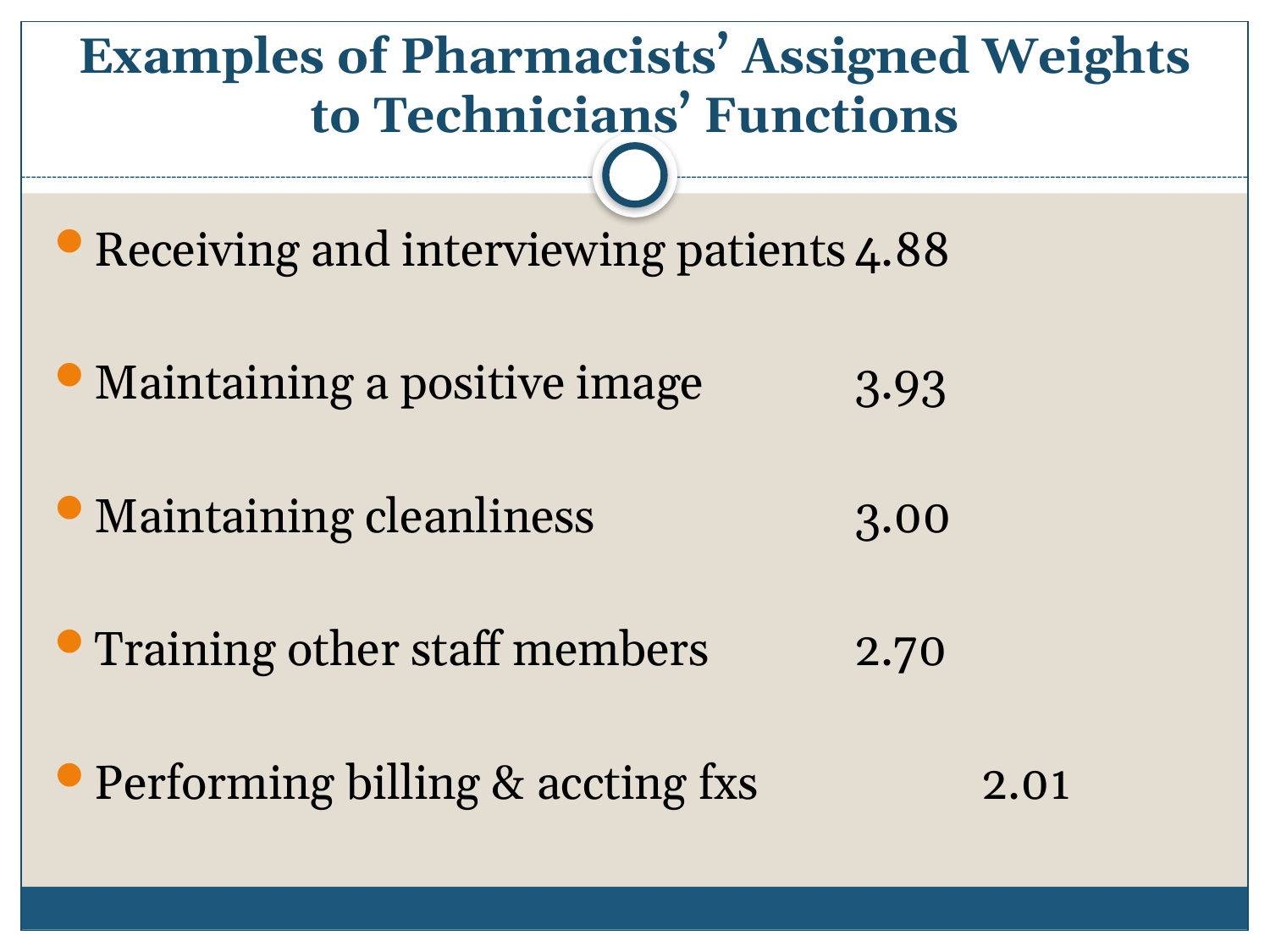

# Examples of Pharmacists’ Assigned Weights to Technicians’ Functions
Receiving and interviewing patients	4.88

Maintaining a positive image		3.93

Maintaining cleanliness			3.00

Training other staff members 		2.70

Performing billing & accting fxs		2.01